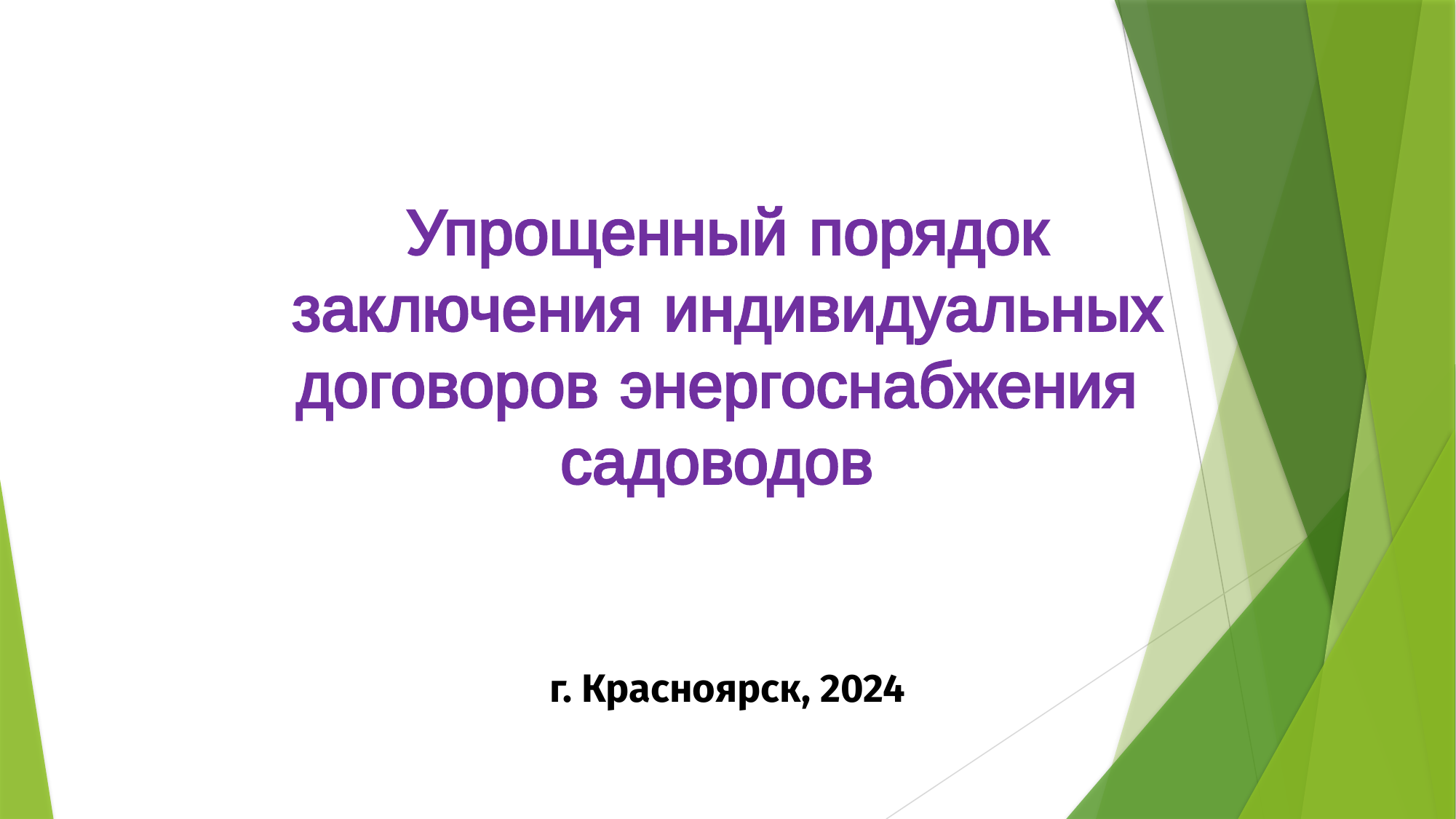

# Упрощенный порядок заключения индивидуальных договоров энергоснабжения садоводов

г. Красноярск, 2024